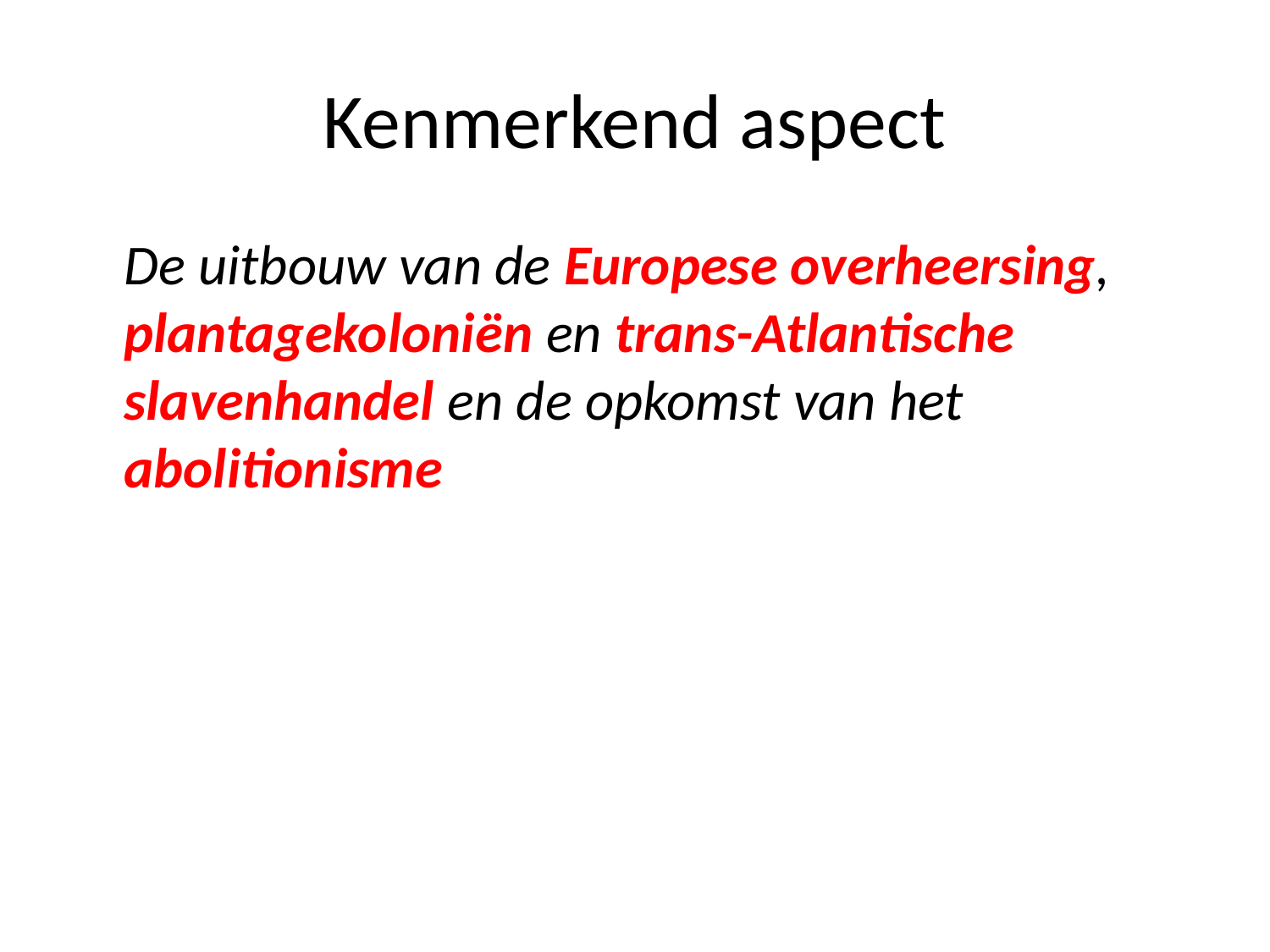

# Kenmerkend aspect
	De uitbouw van de Europese overheersing, plantagekoloniën en trans-Atlantische slavenhandel en de opkomst van het abolitionisme